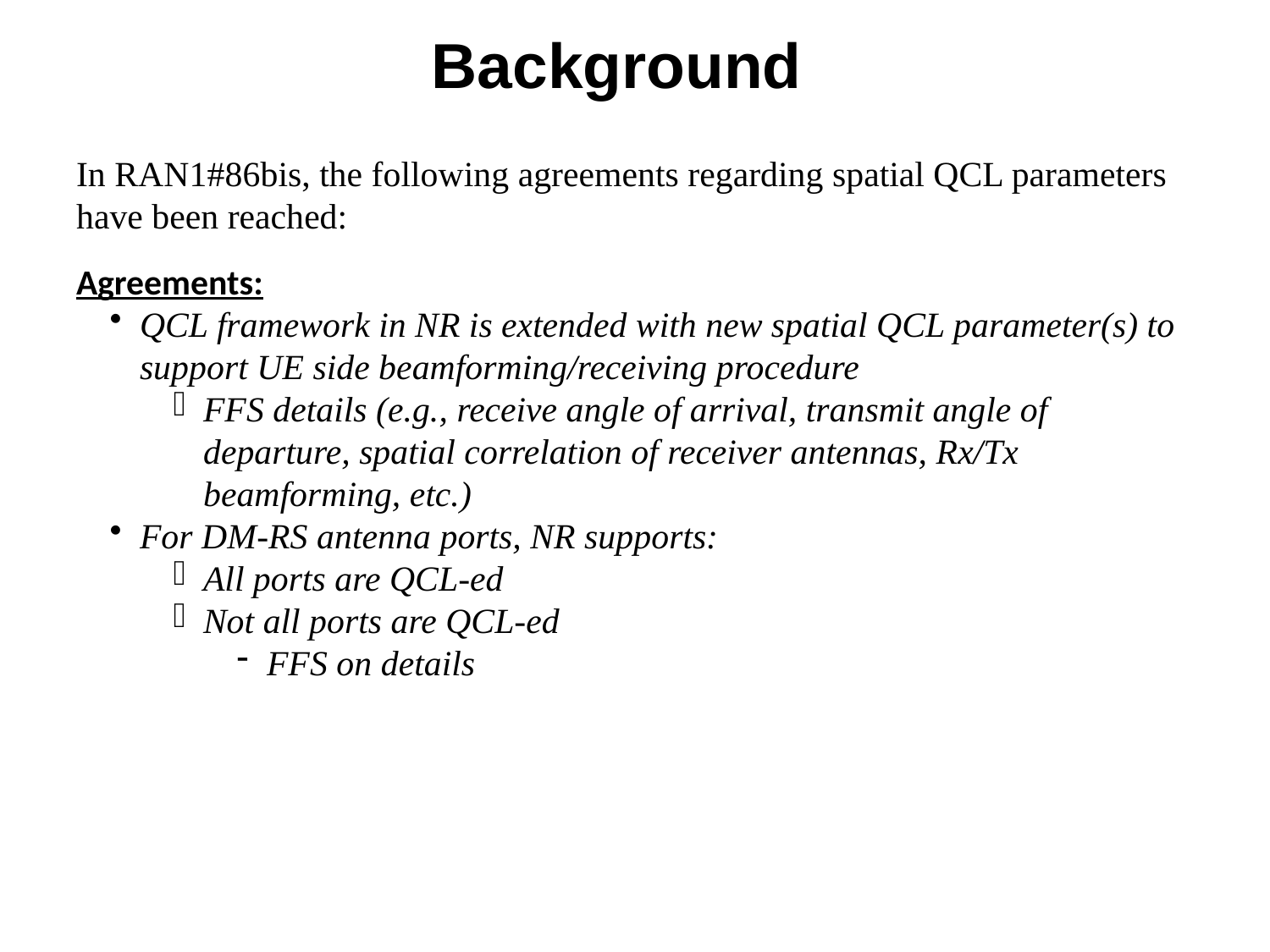

# Background
In RAN1#86bis, the following agreements regarding spatial QCL parameters have been reached:

Agreements:
QCL framework in NR is extended with new spatial QCL parameter(s) to support UE side beamforming/receiving procedure
FFS details (e.g., receive angle of arrival, transmit angle of departure, spatial correlation of receiver antennas, Rx/Tx beamforming, etc.)
For DM-RS antenna ports, NR supports:
All ports are QCL-ed
Not all ports are QCL-ed
FFS on details